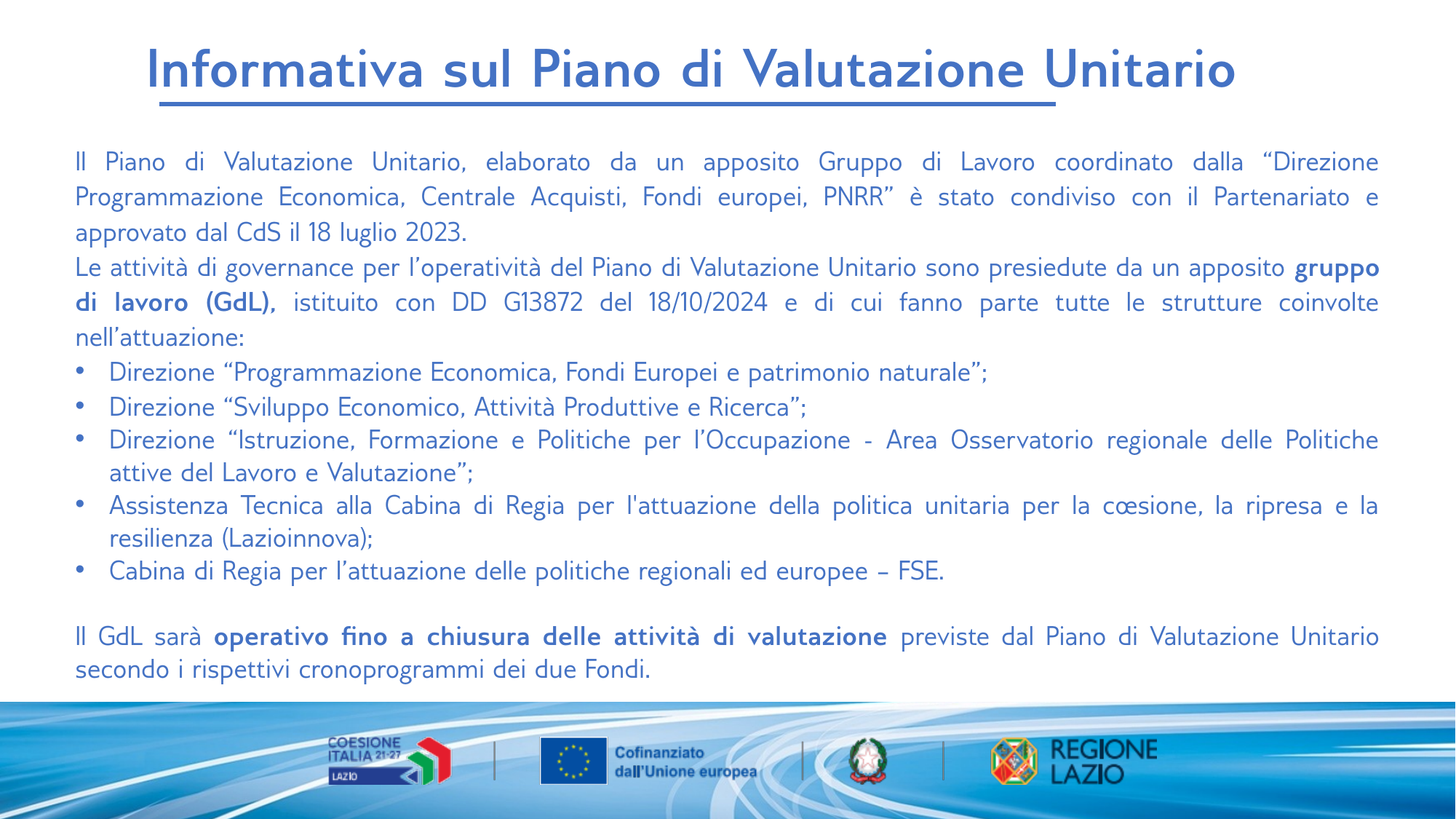

Informativa sul Piano di Valutazione Unitario
Il Piano di Valutazione Unitario, elaborato da un apposito Gruppo di Lavoro coordinato dalla “Direzione Programmazione Economica, Centrale Acquisti, Fondi europei, PNRR” è stato condiviso con il Partenariato e approvato dal CdS il 18 luglio 2023.
Le attività di governance per l’operatività del Piano di Valutazione Unitario sono presiedute da un apposito gruppo di lavoro (GdL), istituito con DD G13872 del 18/10/2024 e di cui fanno parte tutte le strutture coinvolte nell’attuazione:
Direzione “Programmazione Economica, Fondi Europei e patrimonio naturale”;
Direzione “Sviluppo Economico, Attività Produttive e Ricerca”;
Direzione “Istruzione, Formazione e Politiche per l’Occupazione - Area Osservatorio regionale delle Politiche attive del Lavoro e Valutazione”;
Assistenza Tecnica alla Cabina di Regia per l'attuazione della politica unitaria per la coesione, la ripresa e la resilienza (Lazioinnova);
Cabina di Regia per l’attuazione delle politiche regionali ed europee – FSE.

Il GdL sarà operativo fino a chiusura delle attività di valutazione previste dal Piano di Valutazione Unitario secondo i rispettivi cronoprogrammi dei due Fondi.